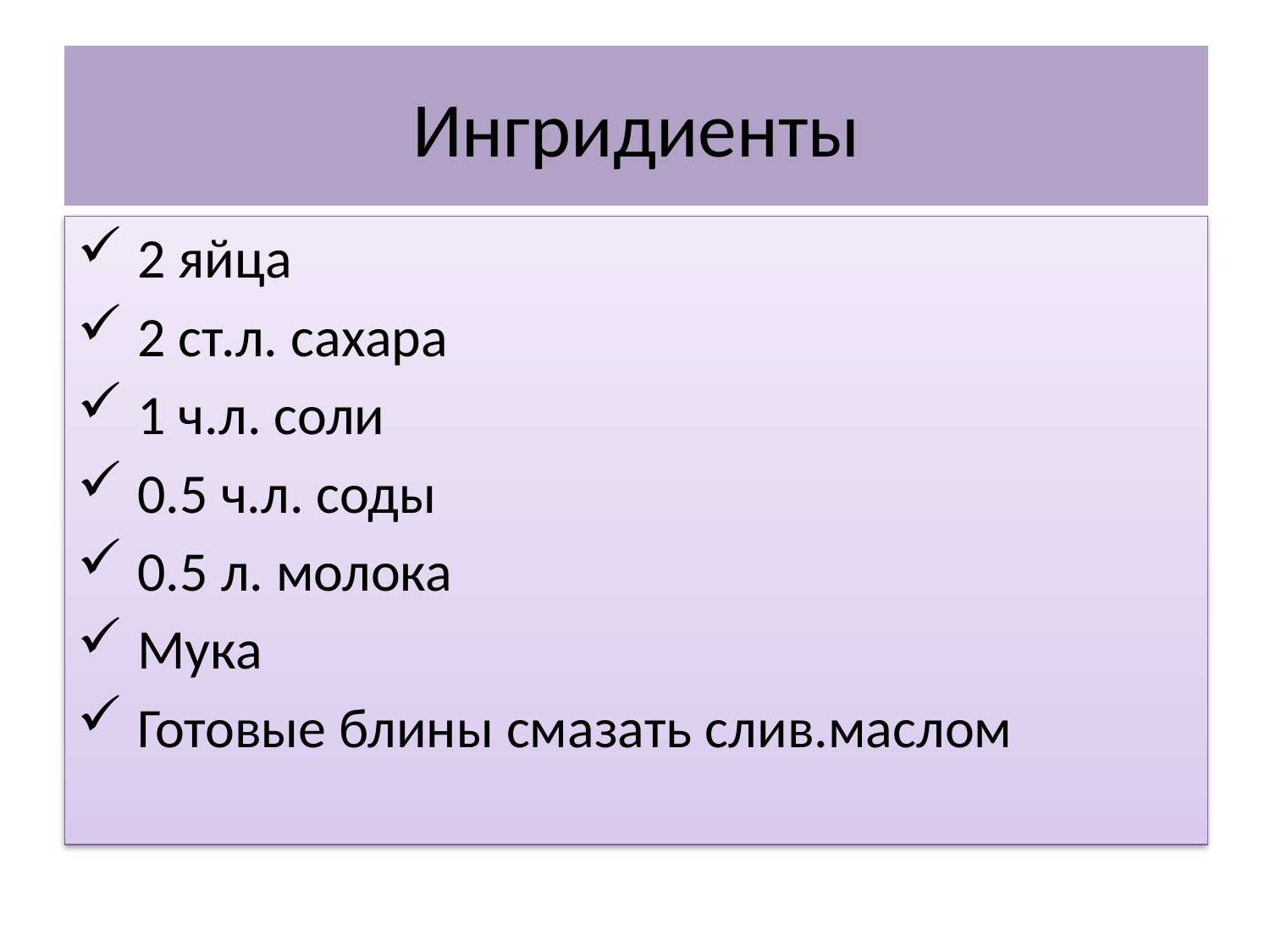

# Ингридиенты
 2 яйца
 2 ст.л. сахара
 1 ч.л. соли
 0.5 ч.л. соды
 0.5 л. молока
 Мука
 Готовые блины смазать слив.маслом